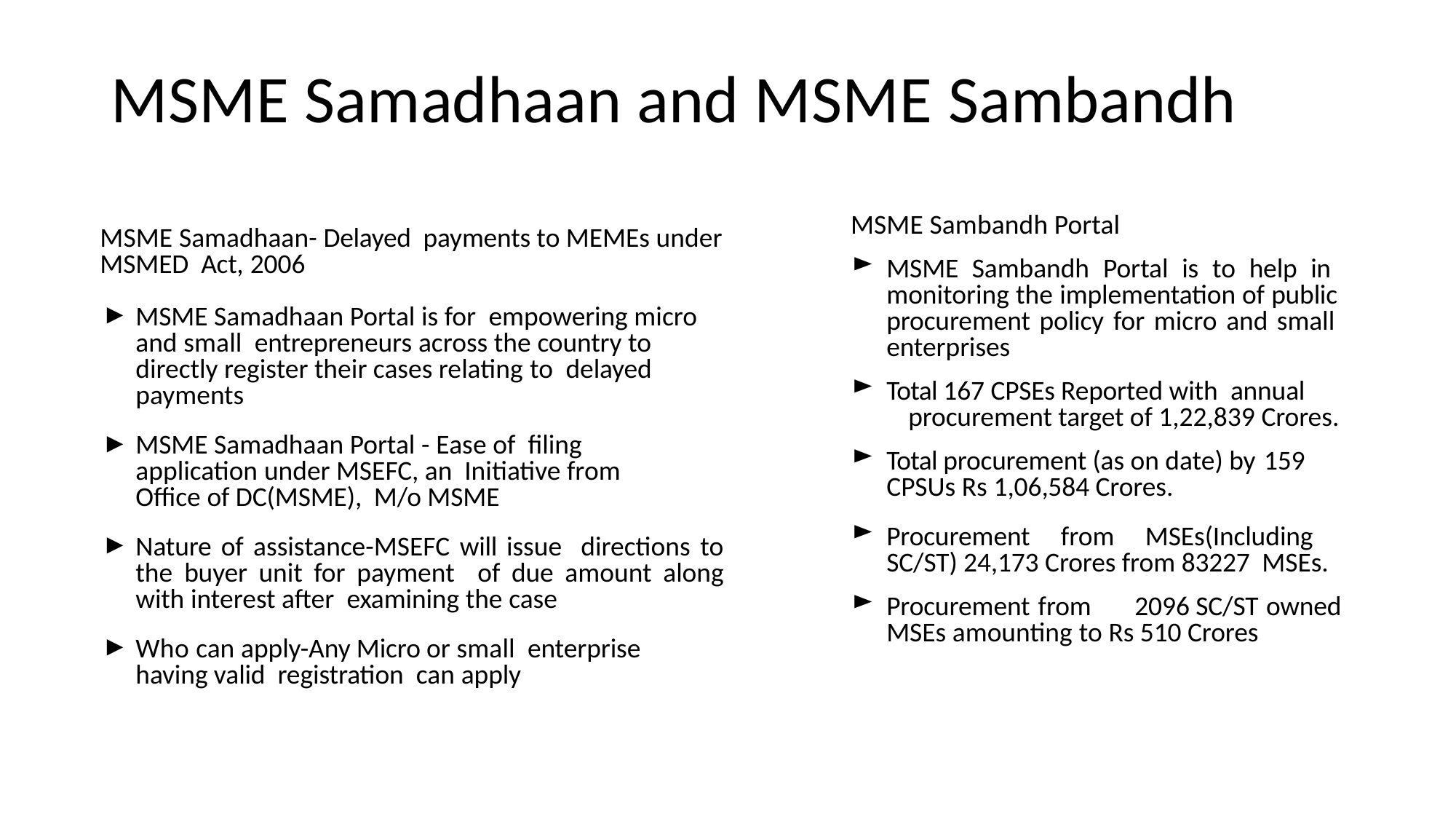

# MSME Samadhaan and MSME Sambandh
MSME Sambandh Portal
MSME Sambandh Portal is to help in  monitoring the implementation of public  procurement policy for micro and small  enterprises
Total 167 CPSEs Reported with annual
procurement target of 1,22,839 Crores.
Total procurement (as on date) by 159
CPSUs Rs 1,06,584 Crores.
Procurement from MSEs(Including  SC/ST) 24,173 Crores from 83227  MSEs.
Procurement from	2096 SC/ST owned
MSEs amounting to Rs 510 Crores

MSME Samadhaan- Delayed  payments to MEMEs under MSMED  Act, 2006
MSME Samadhaan Portal is for  empowering micro and small  entrepreneurs across the country to  directly register their cases relating to  delayed payments
MSME Samadhaan Portal - Ease of  filing application under MSEFC, an  Initiative from Office of DC(MSME),  M/o MSME
Nature of assistance-MSEFC will issue  directions to the buyer unit for payment  of due amount along with interest after  examining the case
Who can apply-Any Micro or small  enterprise having valid  registration  can apply